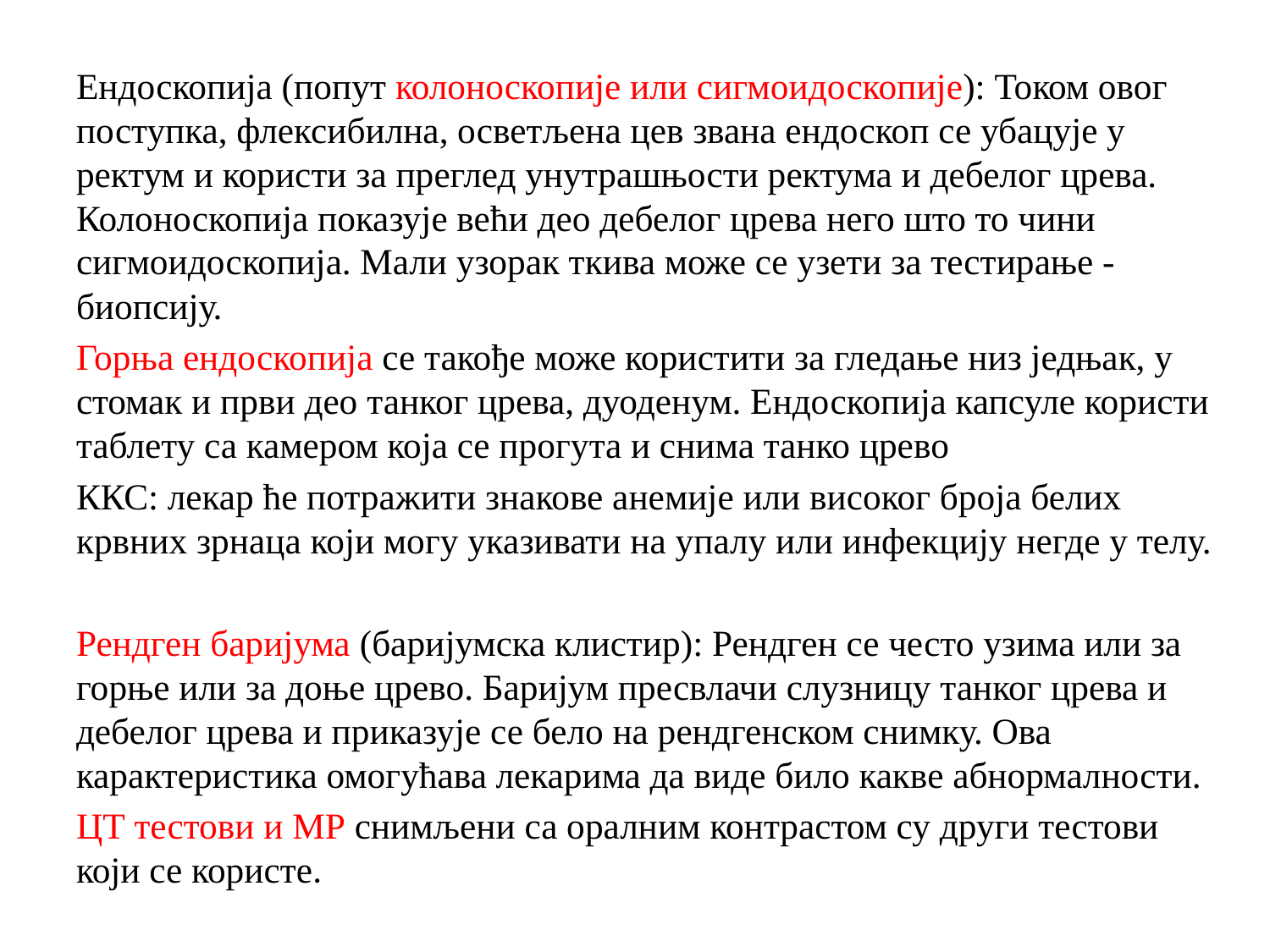

#
Ендоскопија (попут колоноскопије или сигмоидоскопије): Током овог поступка, флексибилна, осветљена цев звана ендоскоп се убацује у ректум и користи за преглед унутрашњости ректума и дебелог црева. Колоноскопија показује већи део дебелог црева него што то чини сигмоидоскопија. Мали узорак ткива може се узети за тестирање - биопсију.
Горња ендоскопија се такође може користити за гледање низ једњак, у стомак и први део танког црева, дуоденум. Ендоскопија капсуле користи таблету са камером која се прогута и снима танко црево
ККС: лекар ће потражити знакове анемије или високог броја белих крвних зрнаца који могу указивати на упалу или инфекцију негде у телу.

Рендген баријума (баријумска клистир): Рендген се често узима или за горње или за доње црево. Баријум пресвлачи слузницу танког црева и дебелог црева и приказује се бело на рендгенском снимку. Ова карактеристика омогућава лекарима да виде било какве абнормалности.
ЦТ тестови и МР снимљени са оралним контрастом су други тестови који се користе.